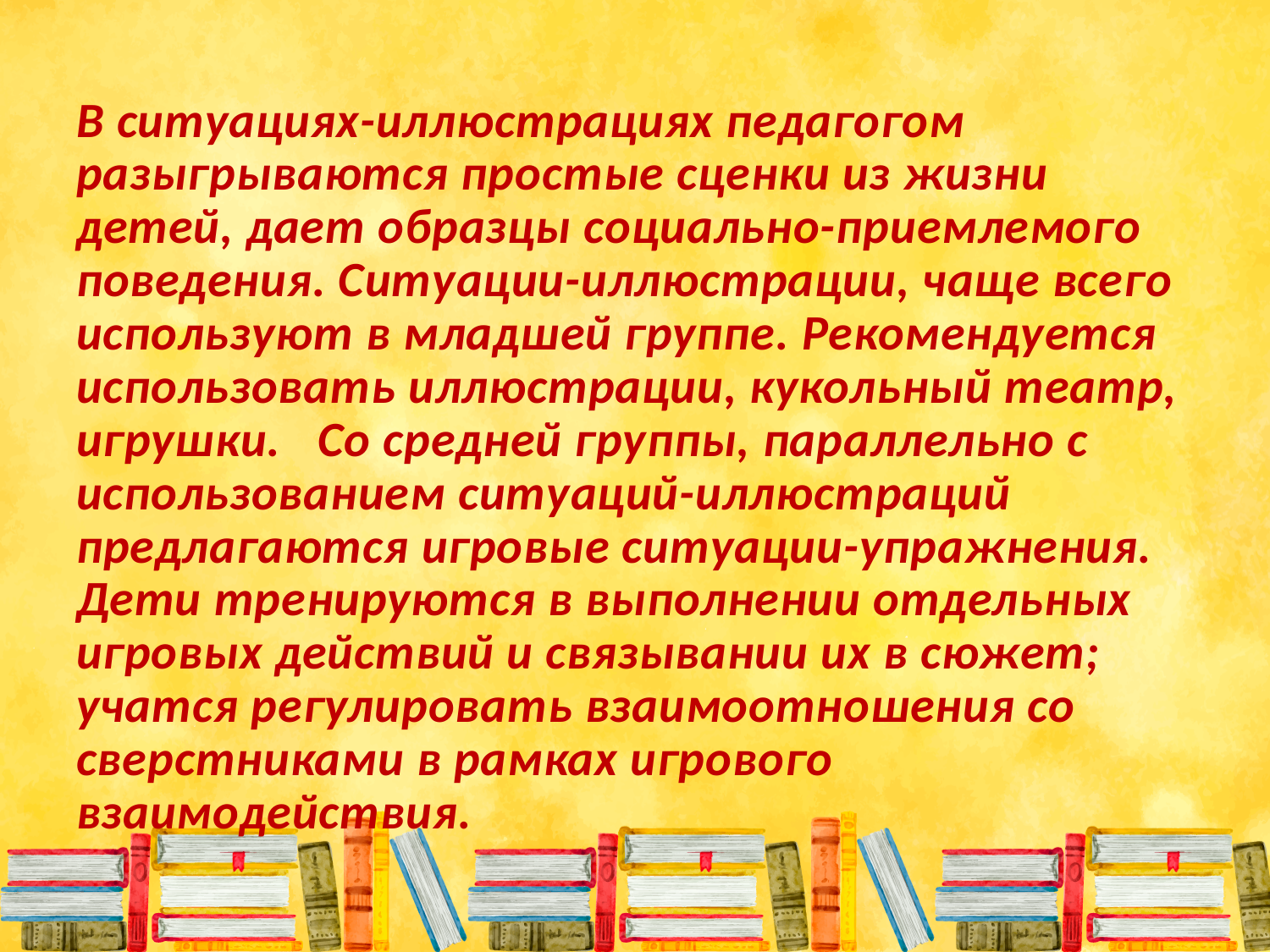

# В ситуациях-иллюстрациях педагогом разыгрываются простые сценки из жизни детей, дает образцы социально-приемлемого поведения. Ситуации-иллюстрации, чаще всего используют в младшей группе. Рекомендуется использовать иллюстрации, кукольный театр, игрушки.   Со средней группы, параллельно с использованием ситуаций-иллюстраций предлагаются игровые ситуации-упражнения. Дети тренируются в выполнении отдельных игровых действий и связывании их в сюжет; учатся регулировать взаимоотношения со сверстниками в рамках игрового взаимодействия.